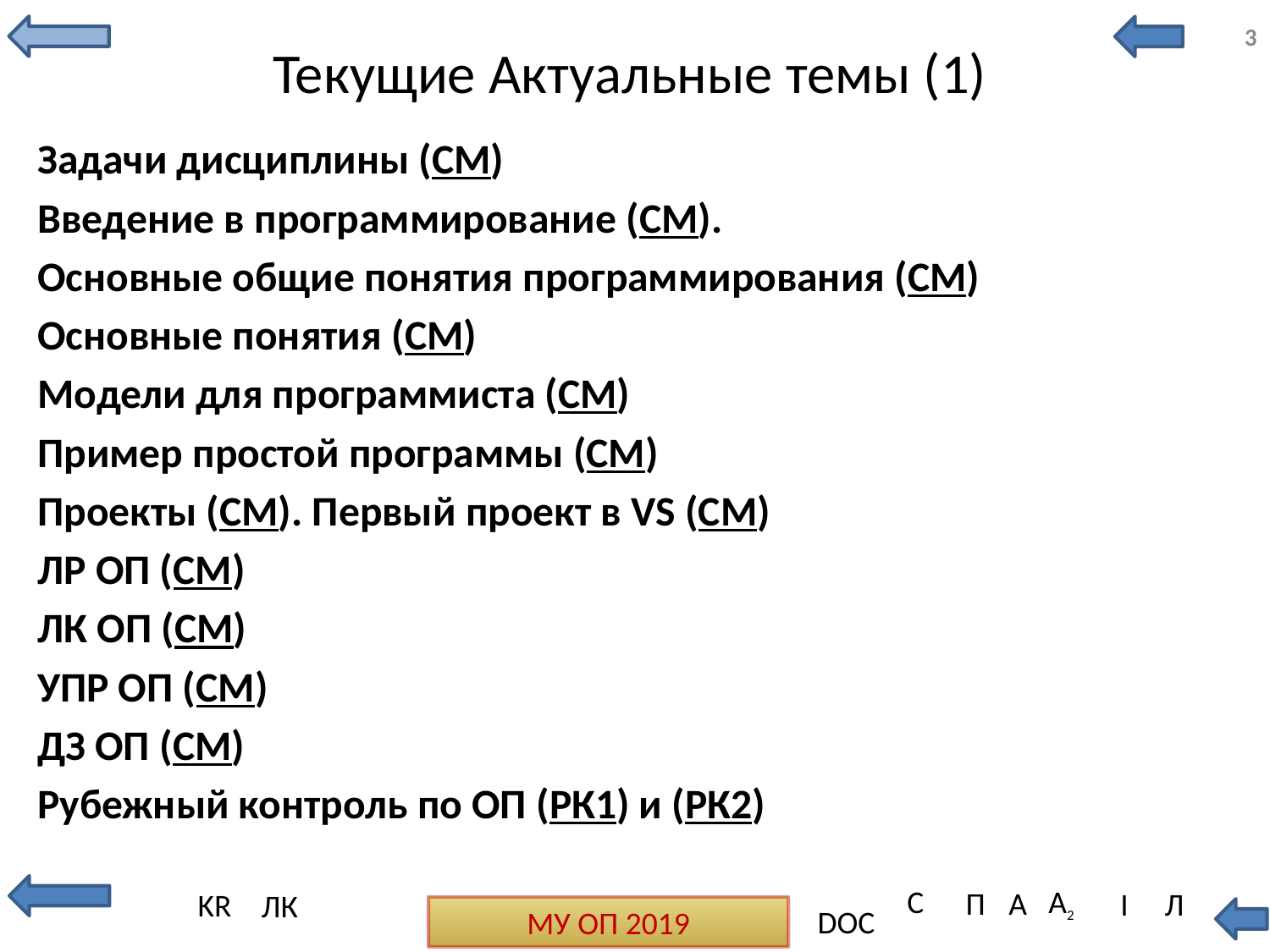

3
# Текущие Актуальные темы (1)
Задачи дисциплины (СМ)
Введение в программирование (СМ).
Основные общие понятия программирования (СМ)
Основные понятия (СМ)
Модели для программиста (СМ)
Пример простой программы (СМ)
Проекты (СМ). Первый проект в VS (СМ)
ЛР ОП (СМ)
ЛК ОП (СМ)
УПР ОП (СМ)
ДЗ ОП (СМ)
Рубежный контроль по ОП (РК1) и (РК2)